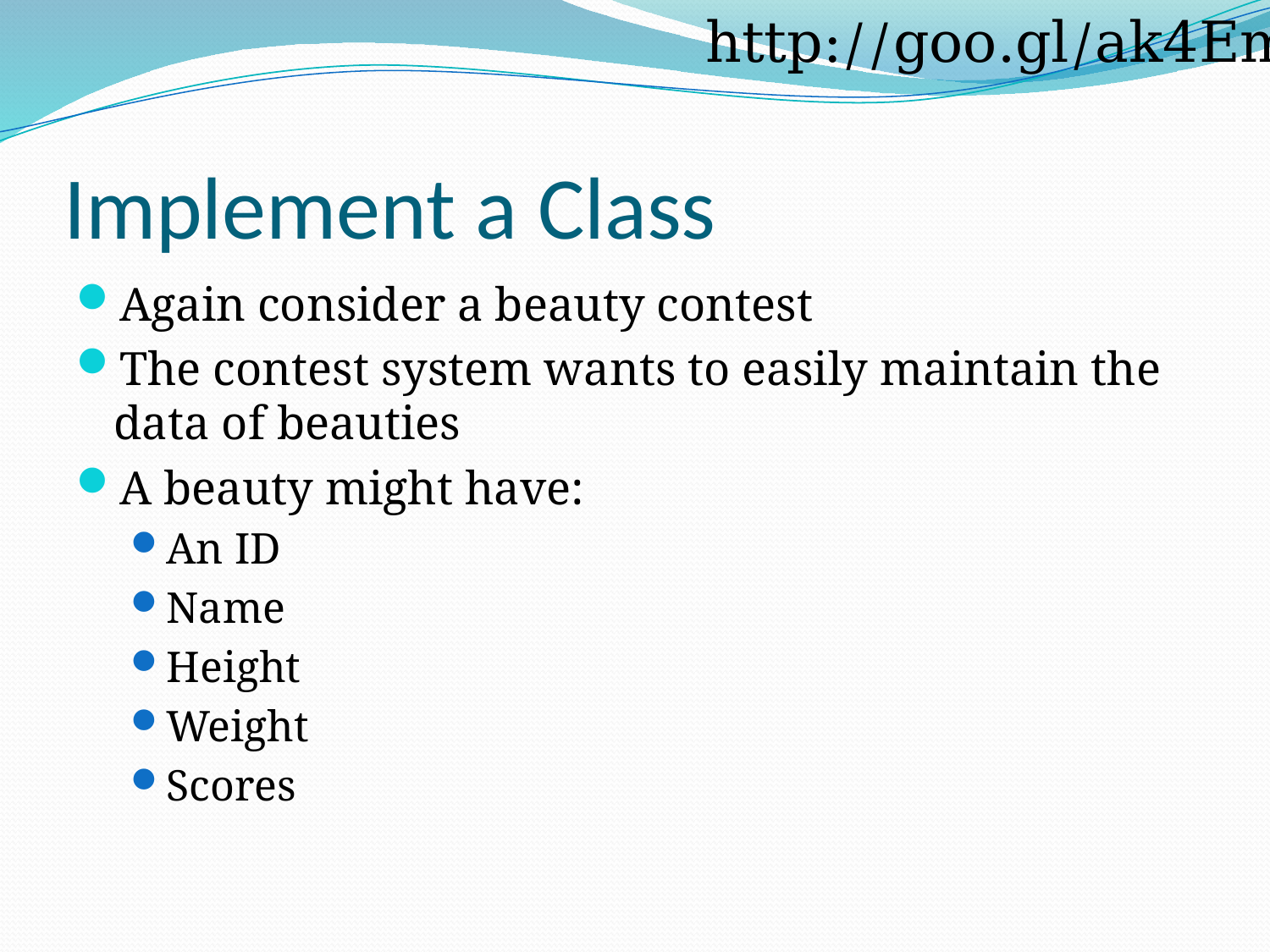

http://goo.gl/ak4Em
# Implement a Class
Again consider a beauty contest
The contest system wants to easily maintain the data of beauties
A beauty might have:
An ID
Name
Height
Weight
Scores